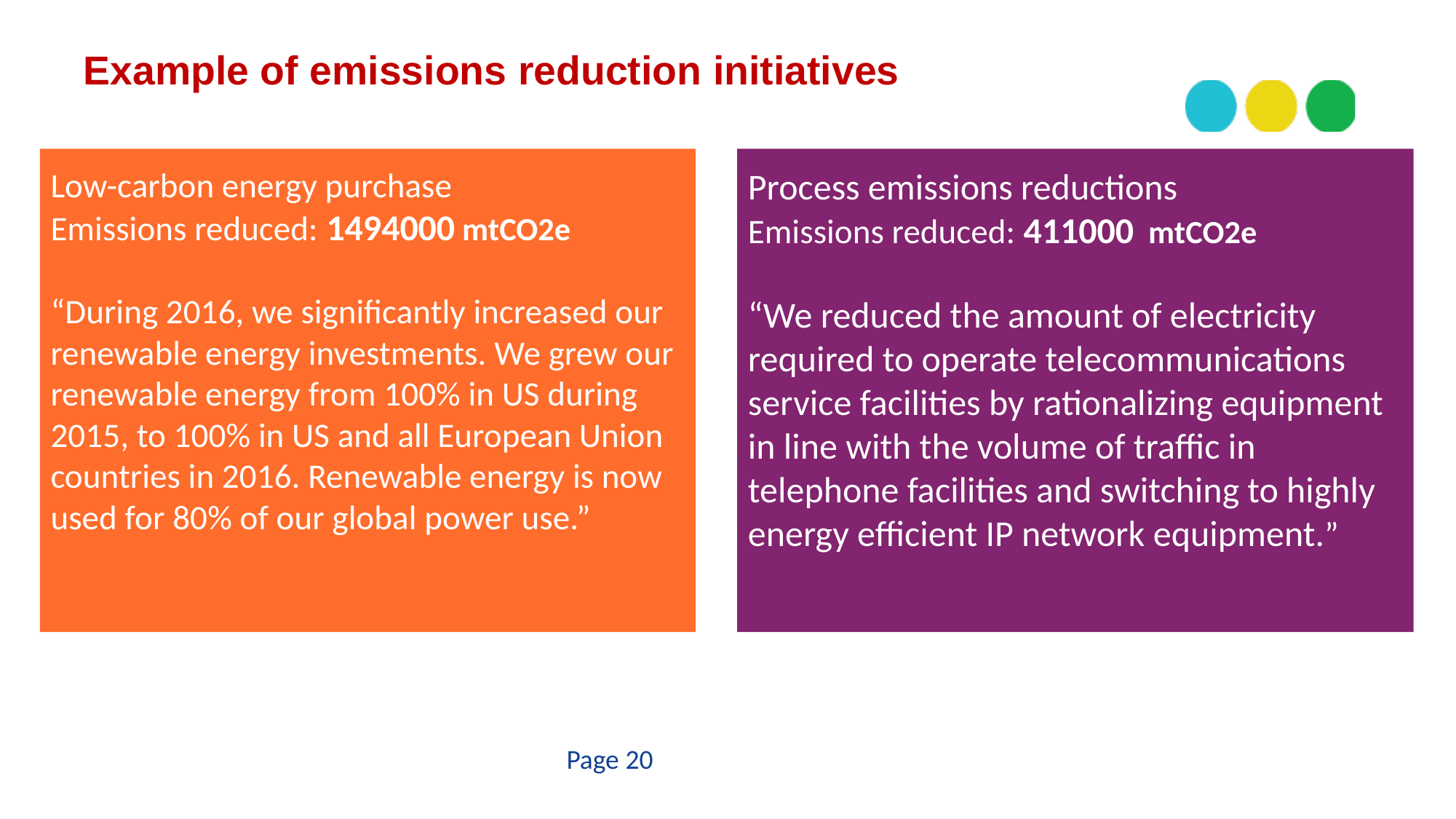

# Example of emissions reduction initiatives
Low-carbon energy purchase
Emissions reduced: 1494000 mtCO2e

“During 2016, we significantly increased our renewable energy investments. We grew our renewable energy from 100% in US during 2015, to 100% in US and all European Union countries in 2016. Renewable energy is now used for 80% of our global power use.”

Process emissions reductions
Emissions reduced: 411000  mtCO2e

“We reduced the amount of electricity required to operate telecommunications service facilities by rationalizing equipment in line with the volume of traffic in telephone facilities and switching to highly energy efficient IP network equipment.”
Page 20